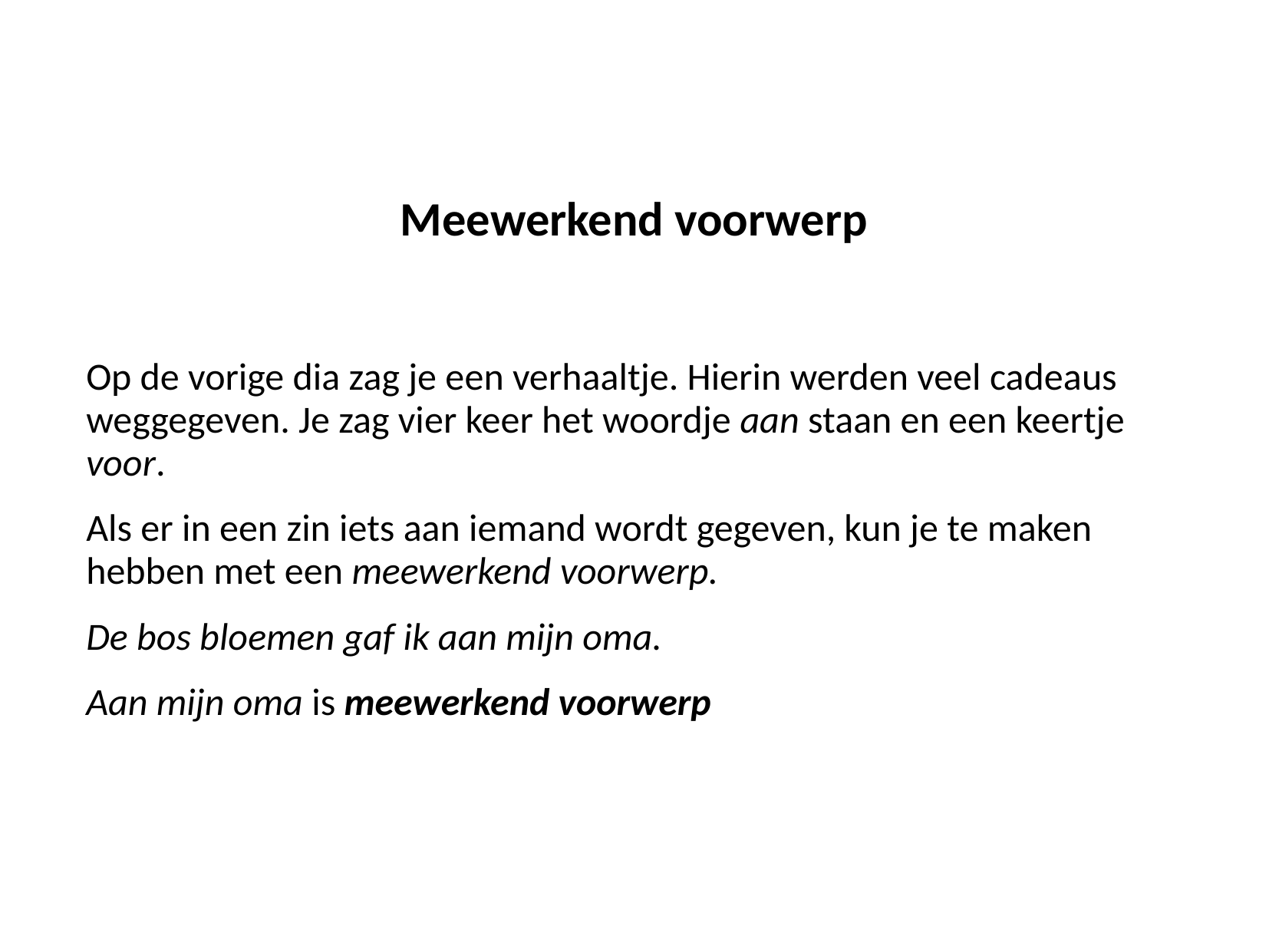

# Meewerkend voorwerp

Op de vorige dia zag je een verhaaltje. Hierin werden veel cadeaus weggegeven. Je zag vier keer het woordje aan staan en een keertje voor.
Als er in een zin iets aan iemand wordt gegeven, kun je te maken hebben met een meewerkend voorwerp.
De bos bloemen gaf ik aan mijn oma.
Aan mijn oma is meewerkend voorwerp